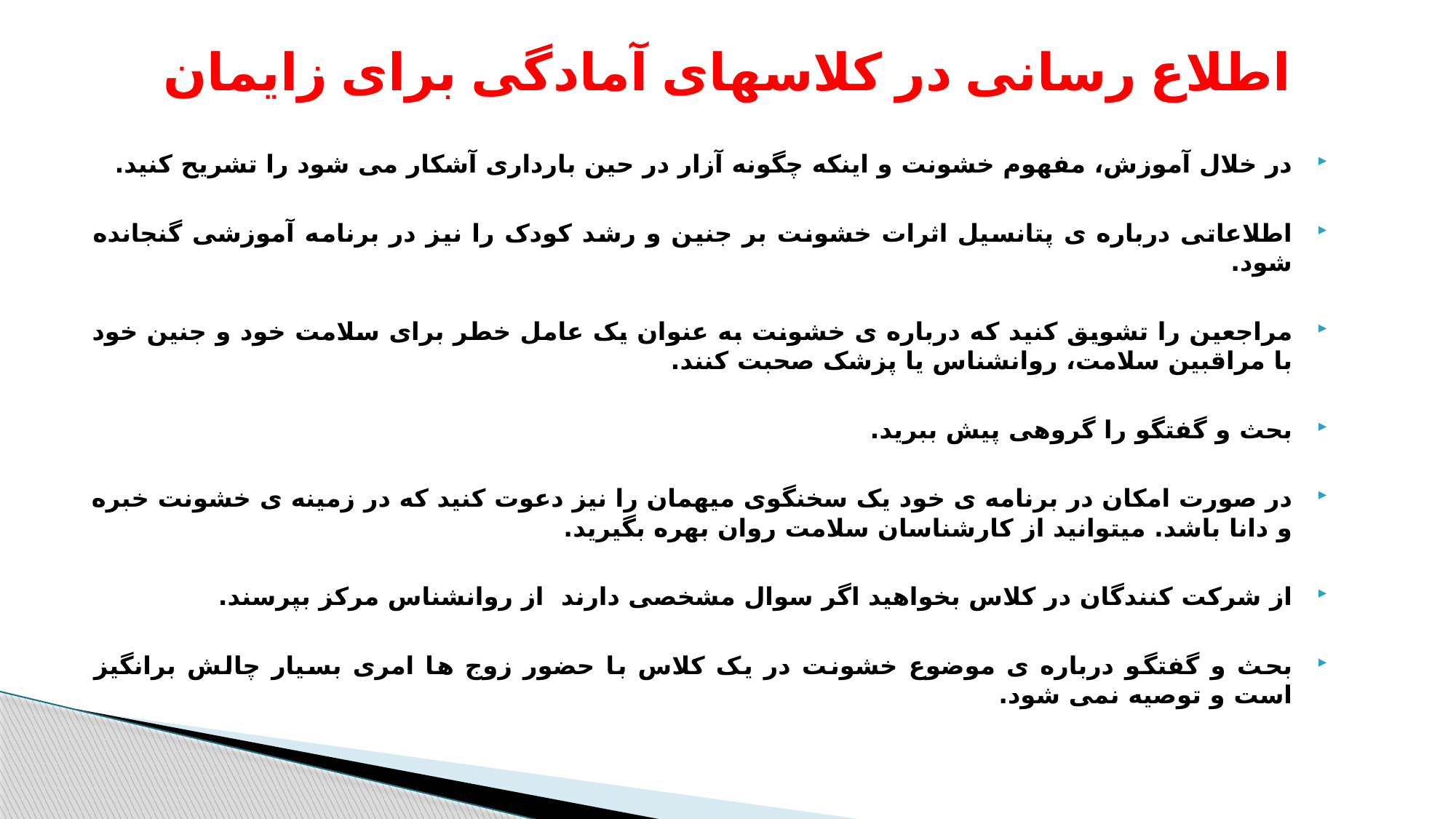

# اطلاع رسانی در کلاسهای آمادگی برای زایمان
در خلال آموزش، مفهوم خشونت و اینکه چگونه آزار در حین بارداری آشکار می شود را تشریح کنید.

اطلاعاتی درباره ی پتانسیل اثرات خشونت بر جنین و رشد کودک را نیز در برنامه آموزشی گنجانده شود.

مراجعین را تشویق کنید که درباره ی خشونت به عنوان یک عامل خطر برای سلامت خود و جنین خود با مراقبین سلامت، روانشناس یا پزشک صحبت کنند.

بحث و گفتگو را گروهی پیش ببرید.

در صورت امکان در برنامه ی خود یک سخنگوی میهمان را نیز دعوت کنید که در زمینه ی خشونت خبره و دانا باشد. میتوانید از کارشناسان سلامت روان بهره بگیرید.

از شرکت کنندگان در کلاس بخواهید اگر سوال مشخصی دارند  از روانشناس مرکز بپرسند.

بحث و گفتگو درباره ی موضوع خشونت در یک کلاس با حضور زوج ها امری بسیار چالش برانگیز است و توصیه نمی شود.